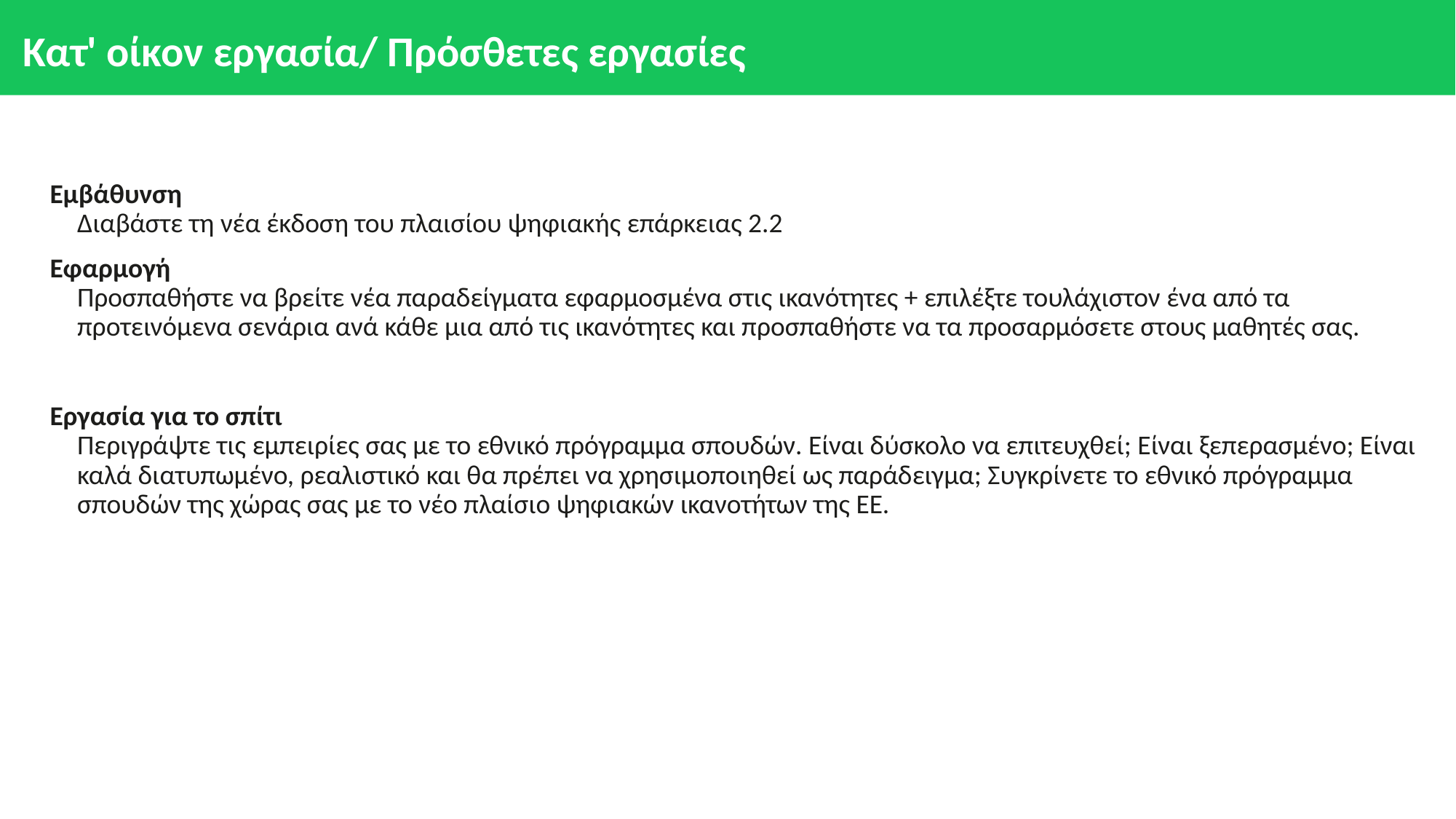

# Κατ' οίκον εργασία/ Πρόσθετες εργασίες
Εμβάθυνση
Διαβάστε τη νέα έκδοση του πλαισίου ψηφιακής επάρκειας 2.2
Εφαρμογή
Προσπαθήστε να βρείτε νέα παραδείγματα εφαρμοσμένα στις ικανότητες + επιλέξτε τουλάχιστον ένα από τα προτεινόμενα σενάρια ανά κάθε μια από τις ικανότητες και προσπαθήστε να τα προσαρμόσετε στους μαθητές σας.

Εργασία για το σπίτι
Περιγράψτε τις εμπειρίες σας με το εθνικό πρόγραμμα σπουδών. Είναι δύσκολο να επιτευχθεί; Είναι ξεπερασμένο; Είναι καλά διατυπωμένο, ρεαλιστικό και θα πρέπει να χρησιμοποιηθεί ως παράδειγμα; Συγκρίνετε το εθνικό πρόγραμμα σπουδών της χώρας σας με το νέο πλαίσιο ψηφιακών ικανοτήτων της ΕΕ.